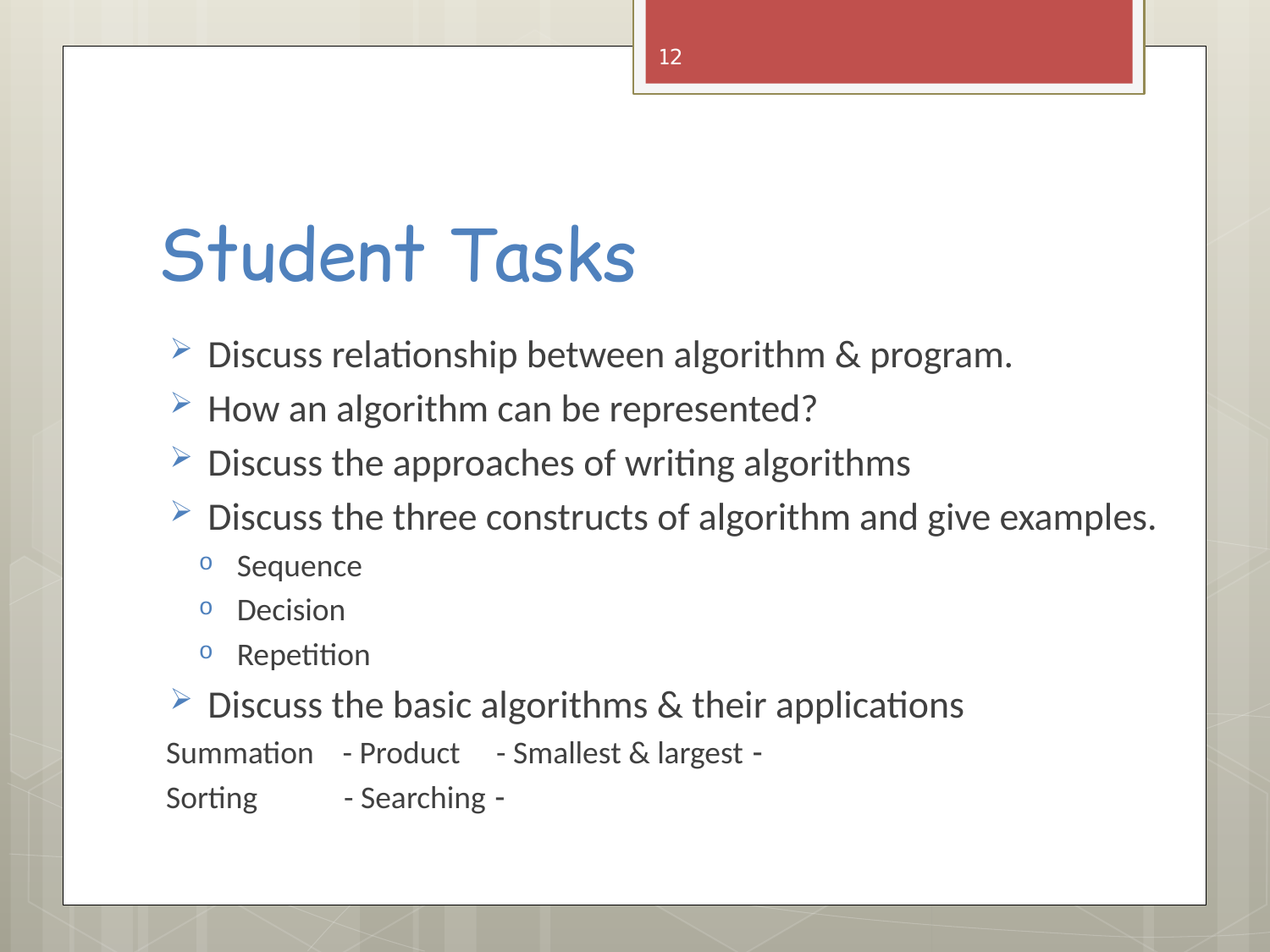

12
# Student Tasks
Discuss relationship between algorithm & program.
How an algorithm can be represented?
Discuss the approaches of writing algorithms
Discuss the three constructs of algorithm and give examples.
Sequence
Decision
Repetition
Discuss the basic algorithms & their applications
- Summation    - Product     - Smallest & largest
- Sorting            - Searching